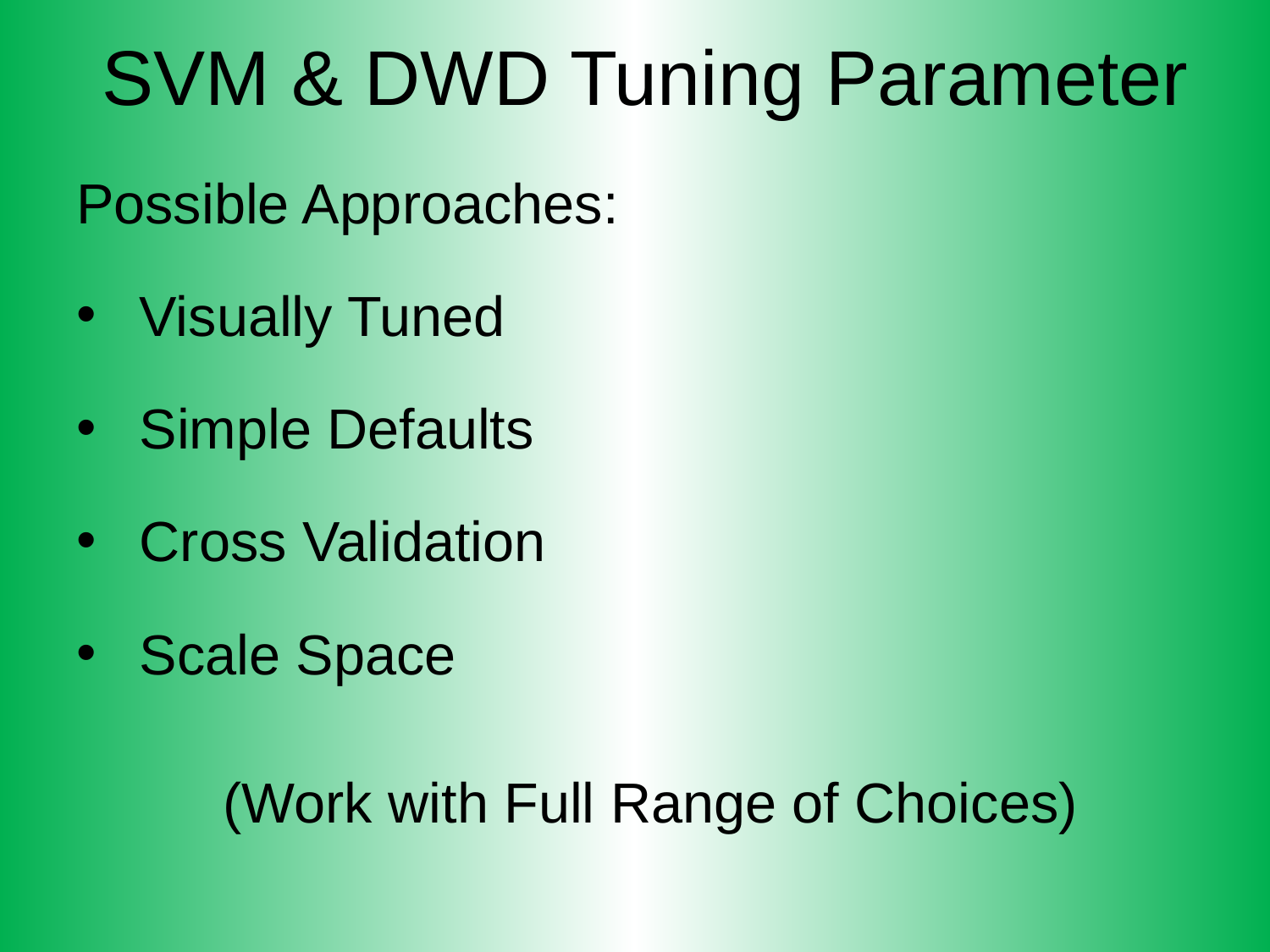

SVM & DWD Tuning Parameter
Possible Approaches:
 Visually Tuned
 Simple Defaults
 Cross Validation
 Scale Space

(Work with Full Range of Choices)